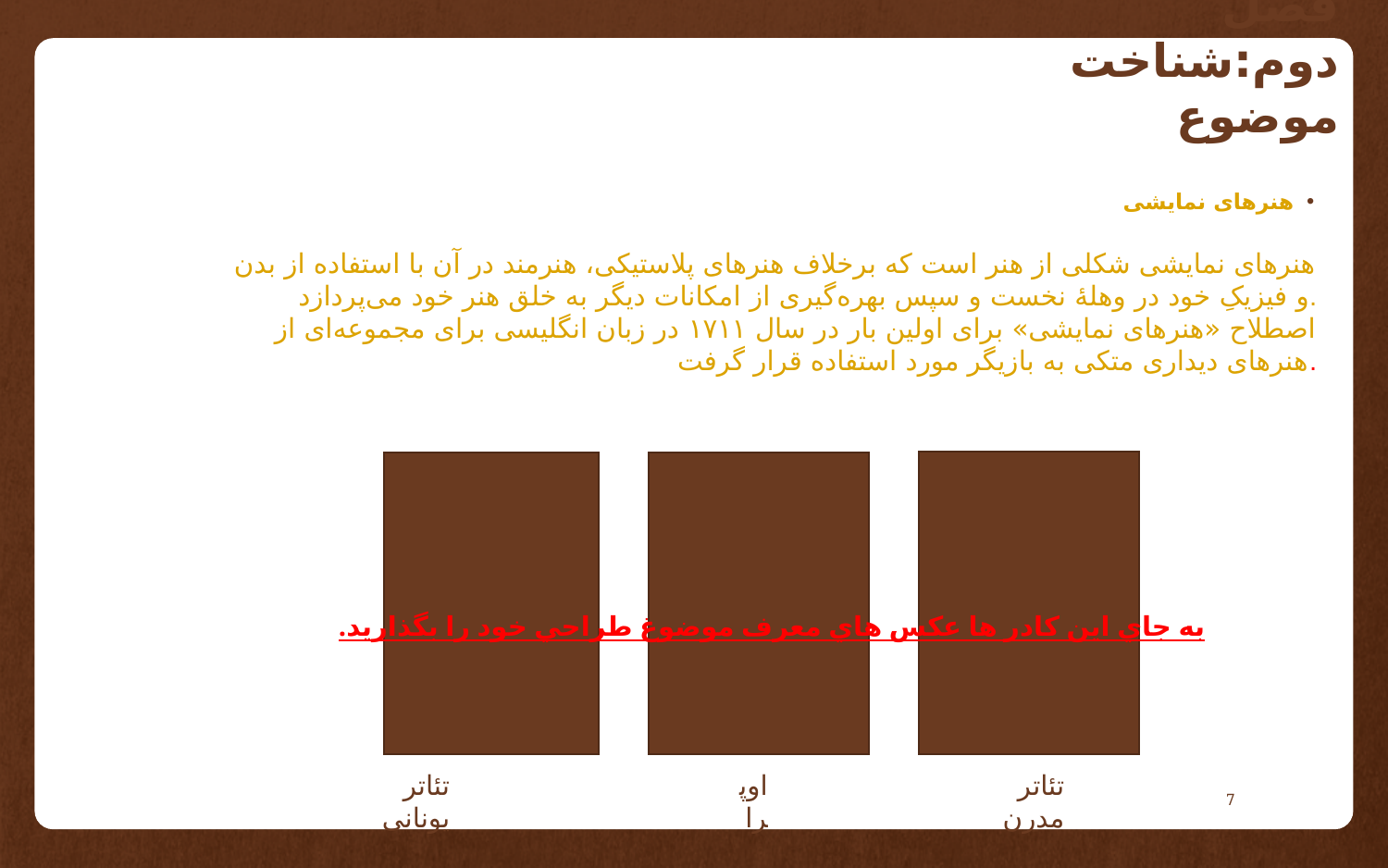

فصل دوم:شناخت موضوع
هنرهای نمایشی

هنرهای نمایشی شکلی از هنر است که برخلاف هنرهای پلاستیکی، هنرمند در آن با استفاده از بدن و فیزیکِ خود در وهلهٔ نخست و سپس بهره‌گیری از امکانات دیگر به خلق هنر خود می‌پردازد.
اصطلاح «هنرهای نمایشی» برای اولین بار در سال ۱۷۱۱ در زبان انگلیسی برای مجموعه‌ای از هنرهای دیداری متکی به بازیگر مورد استفاده قرار گرفت.

به جاي اين کادر ها عکس هاي معرف موضوغ طراحي خود را بگذاريد.
تئاتر یونانی
اوپرا
تئاتر مدرن
7